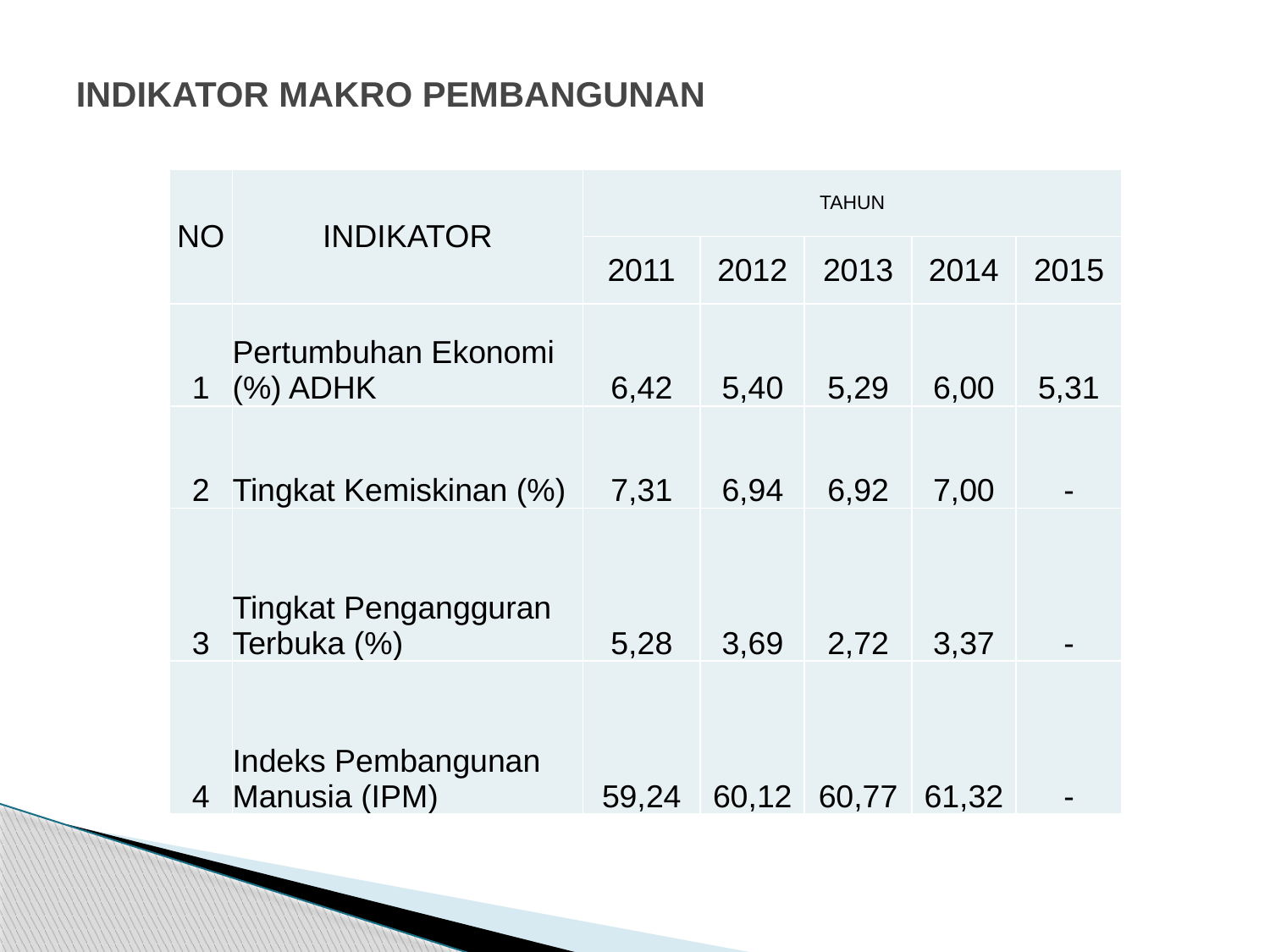

# INDIKATOR MAKRO PEMBANGUNAN
| NO | INDIKATOR | TAHUN |  |  |  |  |
| --- | --- | --- | --- | --- | --- | --- |
|  |  | 2011 | 2012 | 2013 | 2014 | 2015 |
| 1 | Pertumbuhan Ekonomi (%) ADHK | 6,42 | 5,40 | 5,29 | 6,00 | 5,31 |
| 2 | Tingkat Kemiskinan (%) | 7,31 | 6,94 | 6,92 | 7,00 | - |
| 3 | Tingkat Pengangguran Terbuka (%) | 5,28 | 3,69 | 2,72 | 3,37 | - |
| 4 | Indeks Pembangunan Manusia (IPM) | 59,24 | 60,12 | 60,77 | 61,32 | - |